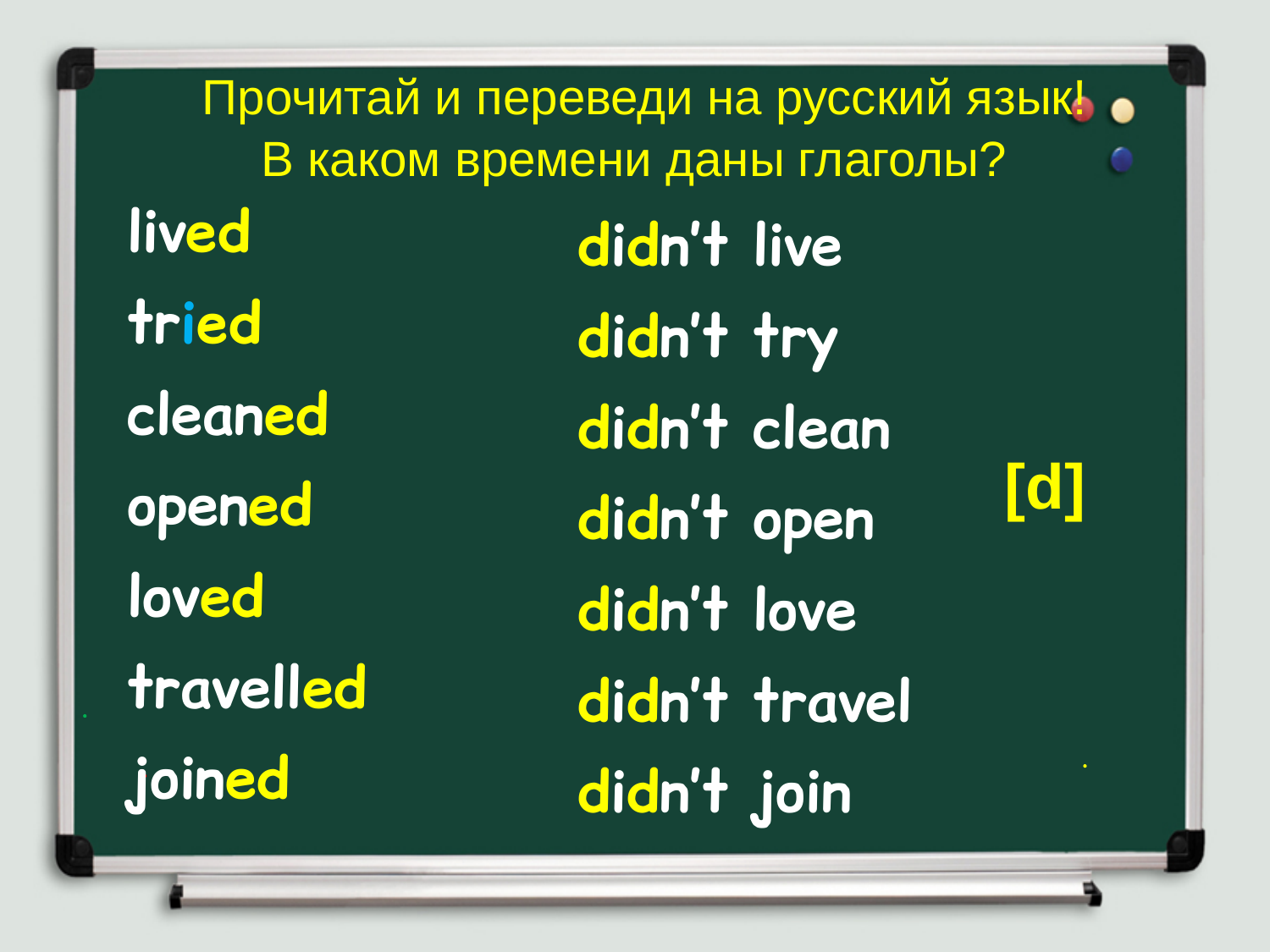

lived
tried
cleaned
opened
loved
travelled
joined
# Прочитай и переведи на русский язык! В каком времени даны глаголы?
                  didn’t live
didn’t try
didn’t clean
didn’t open
didn’t love
didn’t travel
didn’t join

[d]